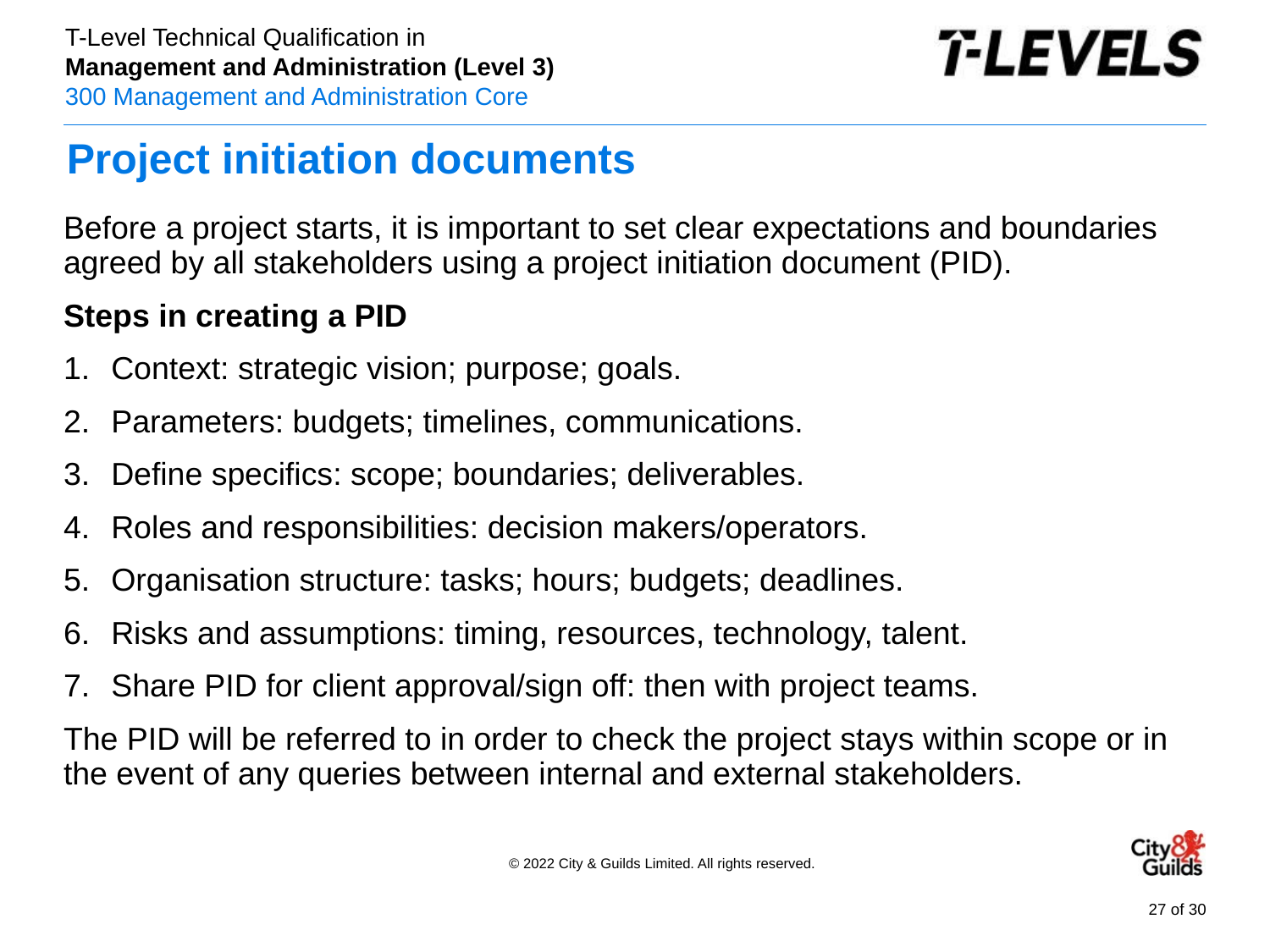

# Project initiation documents
Before a project starts, it is important to set clear expectations and boundaries agreed by all stakeholders using a project initiation document (PID).
Steps in creating a PID
Context: strategic vision; purpose; goals.
Parameters: budgets; timelines, communications.
Define specifics: scope; boundaries; deliverables.
Roles and responsibilities: decision makers/operators.
Organisation structure: tasks; hours; budgets; deadlines.
Risks and assumptions: timing, resources, technology, talent.
Share PID for client approval/sign off: then with project teams.
The PID will be referred to in order to check the project stays within scope or in the event of any queries between internal and external stakeholders.